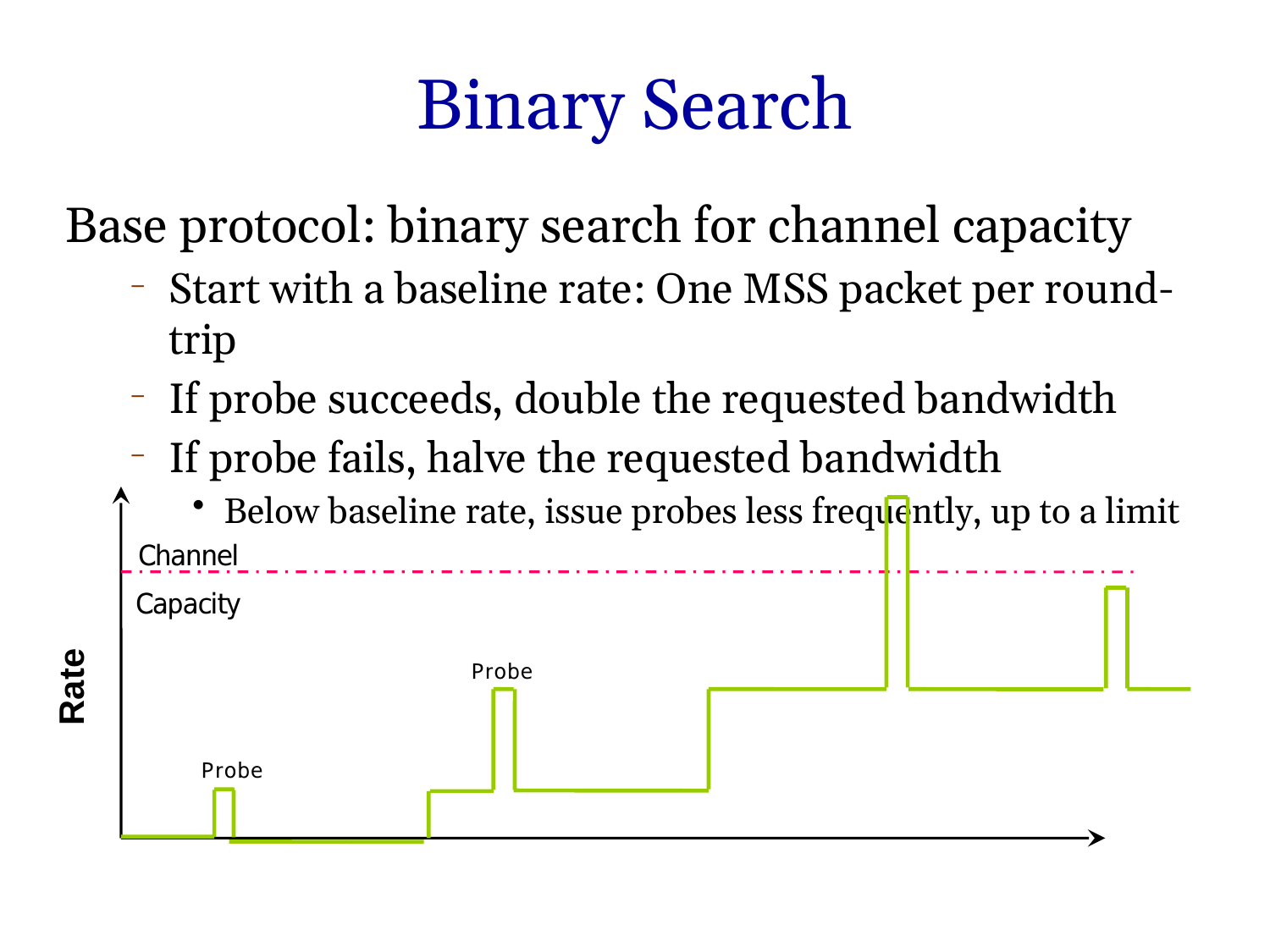

# Binary Search
Base protocol: binary search for channel capacity
Start with a baseline rate: One MSS packet per round-trip
If probe succeeds, double the requested bandwidth
If probe fails, halve the requested bandwidth
Below baseline rate, issue probes less frequently, up to a limit

Channel
Capacity

Probe
Rate

Probe